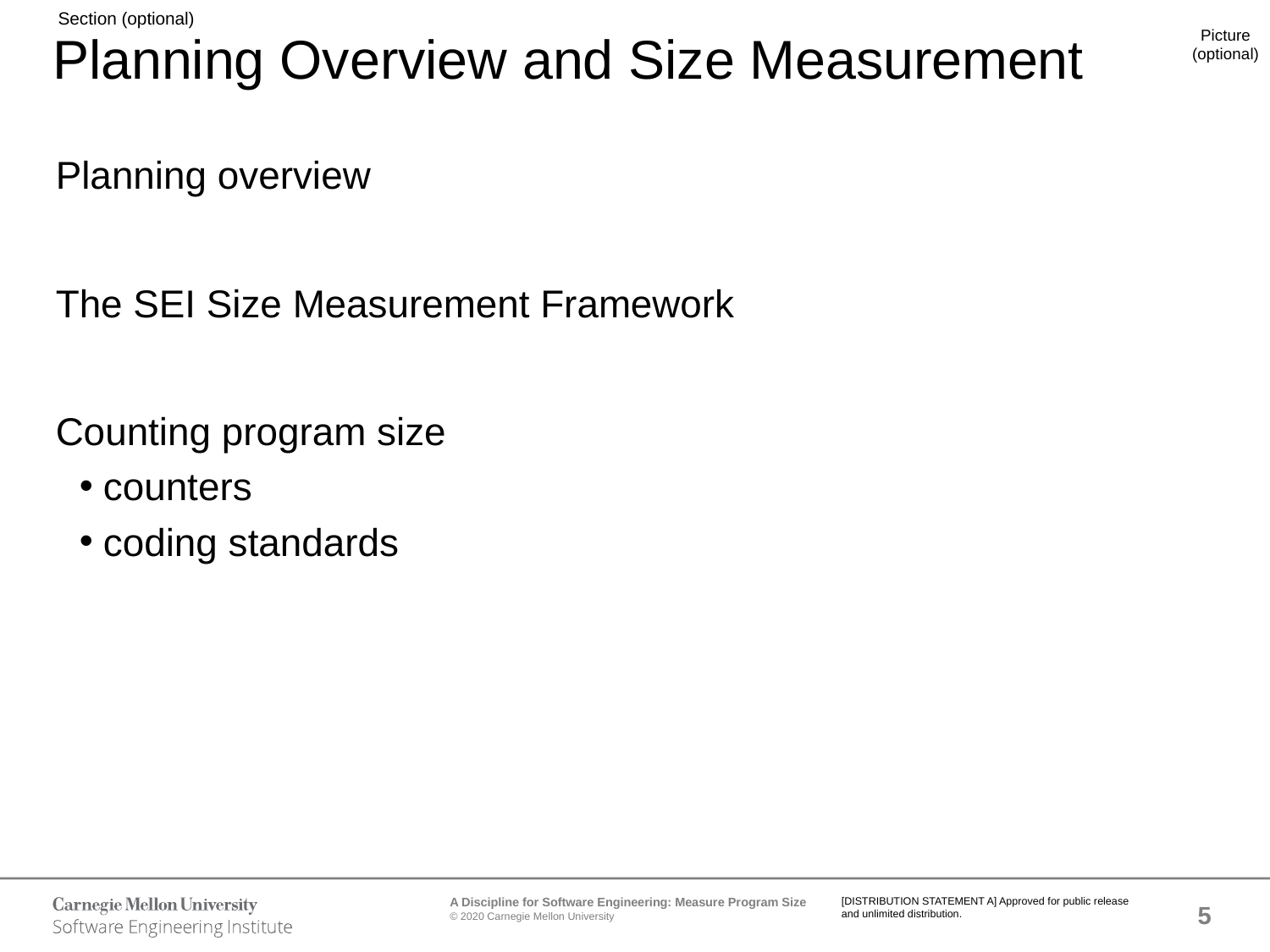

# Planning Overview and Size Measurement
Planning overview

The SEI Size Measurement Framework

Counting program size
counters
coding standards